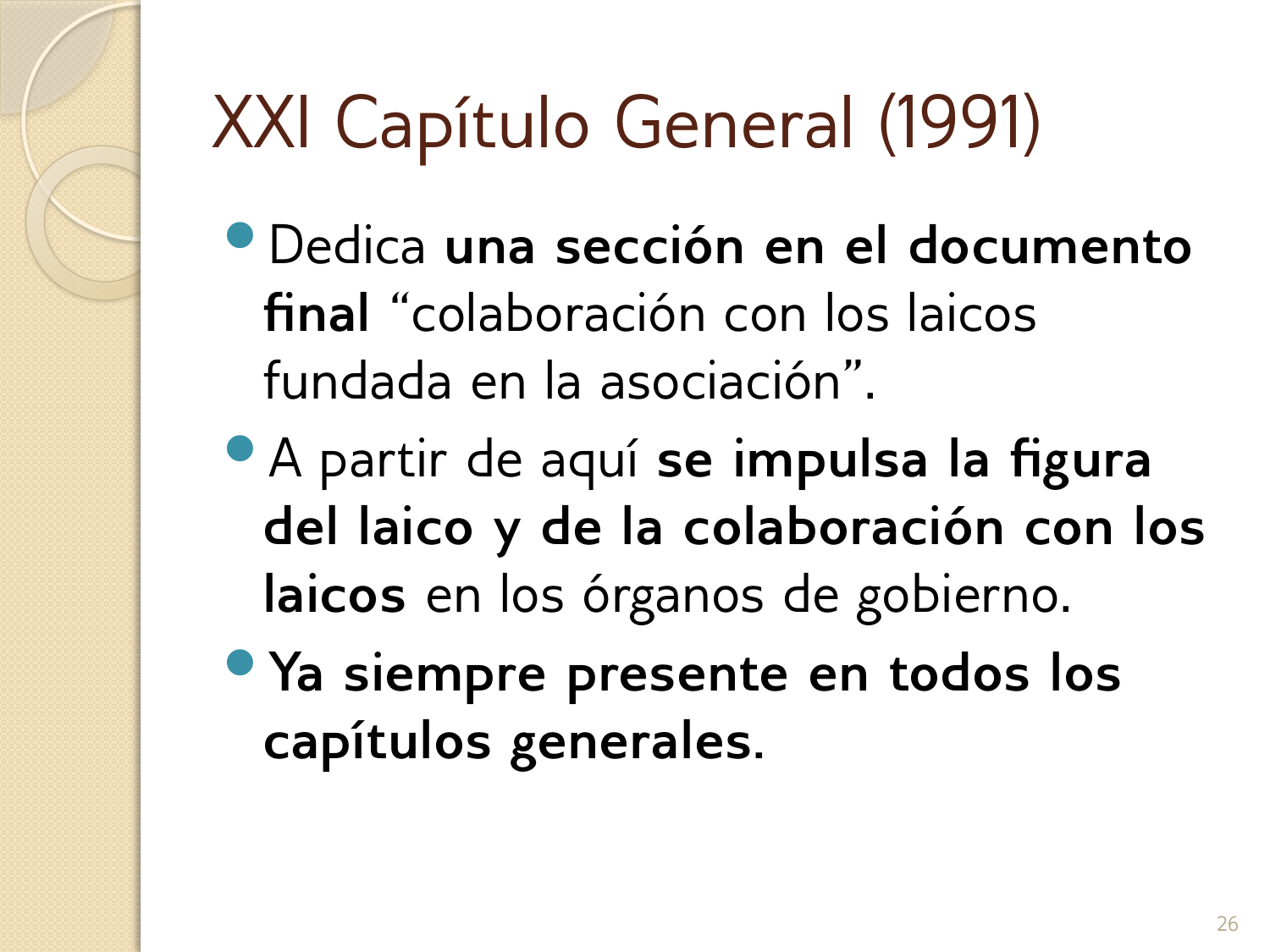

# XXI Capítulo General (1991)
Dedica una sección en el documento final “colaboración con los laicos fundada en la asociación”.
A partir de aquí se impulsa la figura del laico y de la colaboración con los laicos en los órganos de gobierno.
Ya siempre presente en todos los capítulos generales.

26